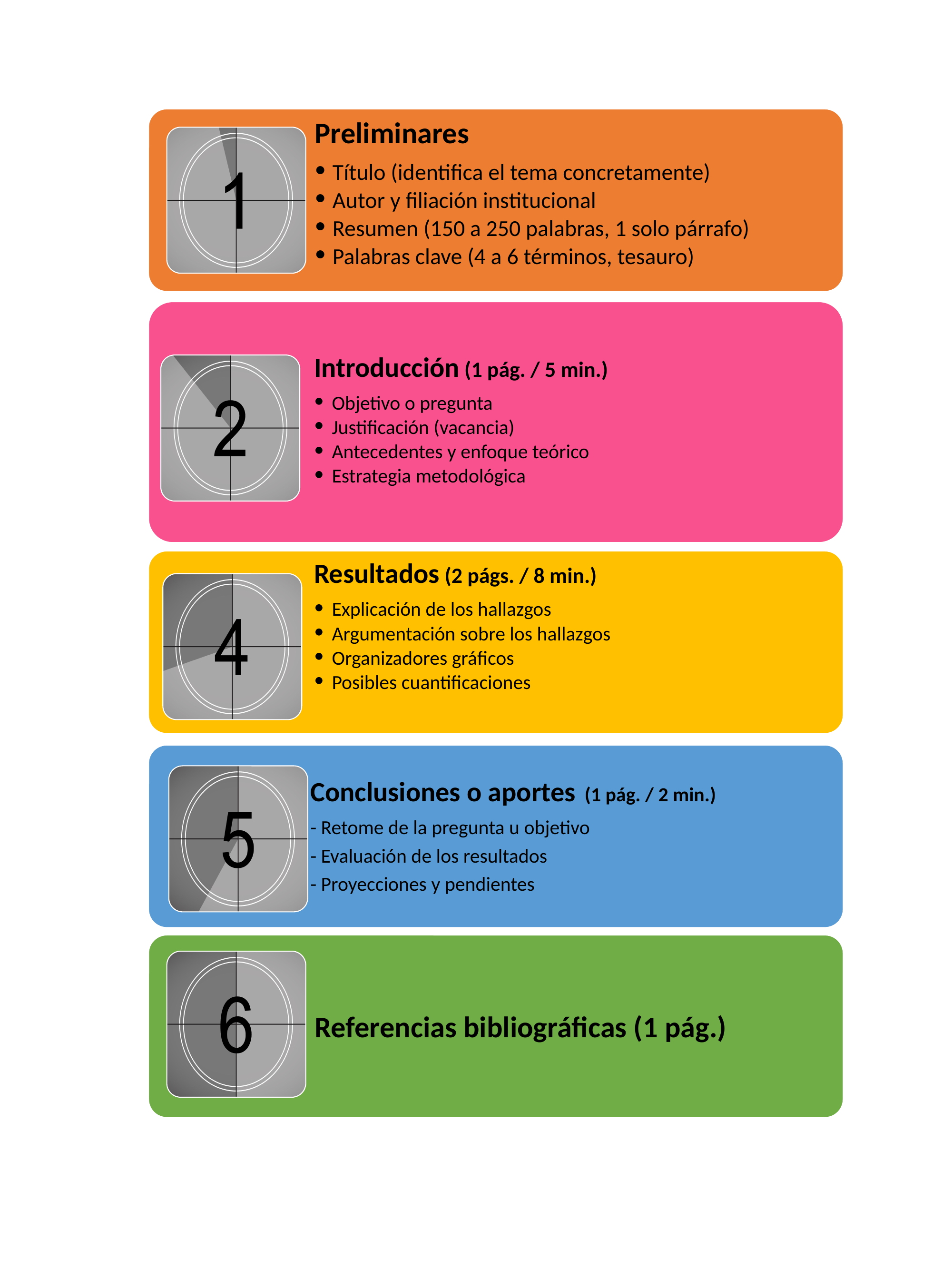

Preliminares
Título (identifica el tema concretamente)
Autor y filiación institucional
Resumen (150 a 250 palabras, 1 solo párrafo)
Palabras clave (4 a 6 términos, tesauro)

Introducción (1 pág. / 5 min.)
Objetivo o pregunta
Justificación (vacancia)
Antecedentes y enfoque teórico
Estrategia metodológica

Resultados (2 págs. / 8 min.)
Explicación de los hallazgos
Argumentación sobre los hallazgos
Organizadores gráficos
Posibles cuantificaciones

Conclusiones o aportes  (1 pág. / 2 min.)
- Retome de la pregunta u objetivo
- Evaluación de los resultados
- Proyecciones y pendientes

Referencias bibliográficas (1 pág.)